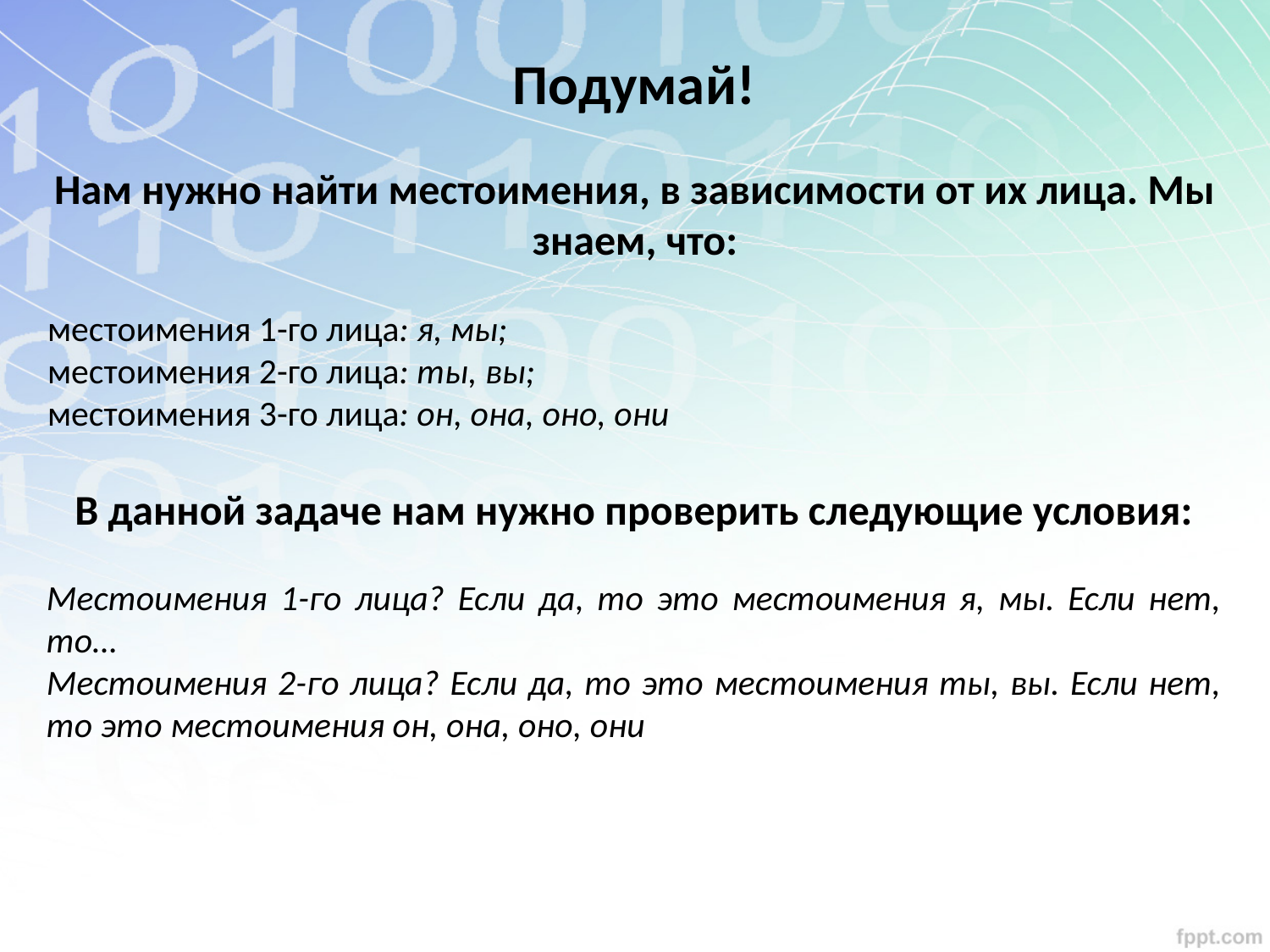

Подумай!
Нам нужно найти местоимения, в зависимости от их лица. Мы знаем, что:

местоимения 1-го лица: я, мы;
местоимения 2-го лица: ты, вы;
местоимения 3-го лица: он, она, оно, они
В данной задаче нам нужно проверить следующие условия:

Местоимения 1-го лица? Если да, то это местоимения я, мы. Если нет, то…
Местоимения 2-го лица? Если да, то это местоимения ты, вы. Если нет, то это местоимения он, она, оно, они